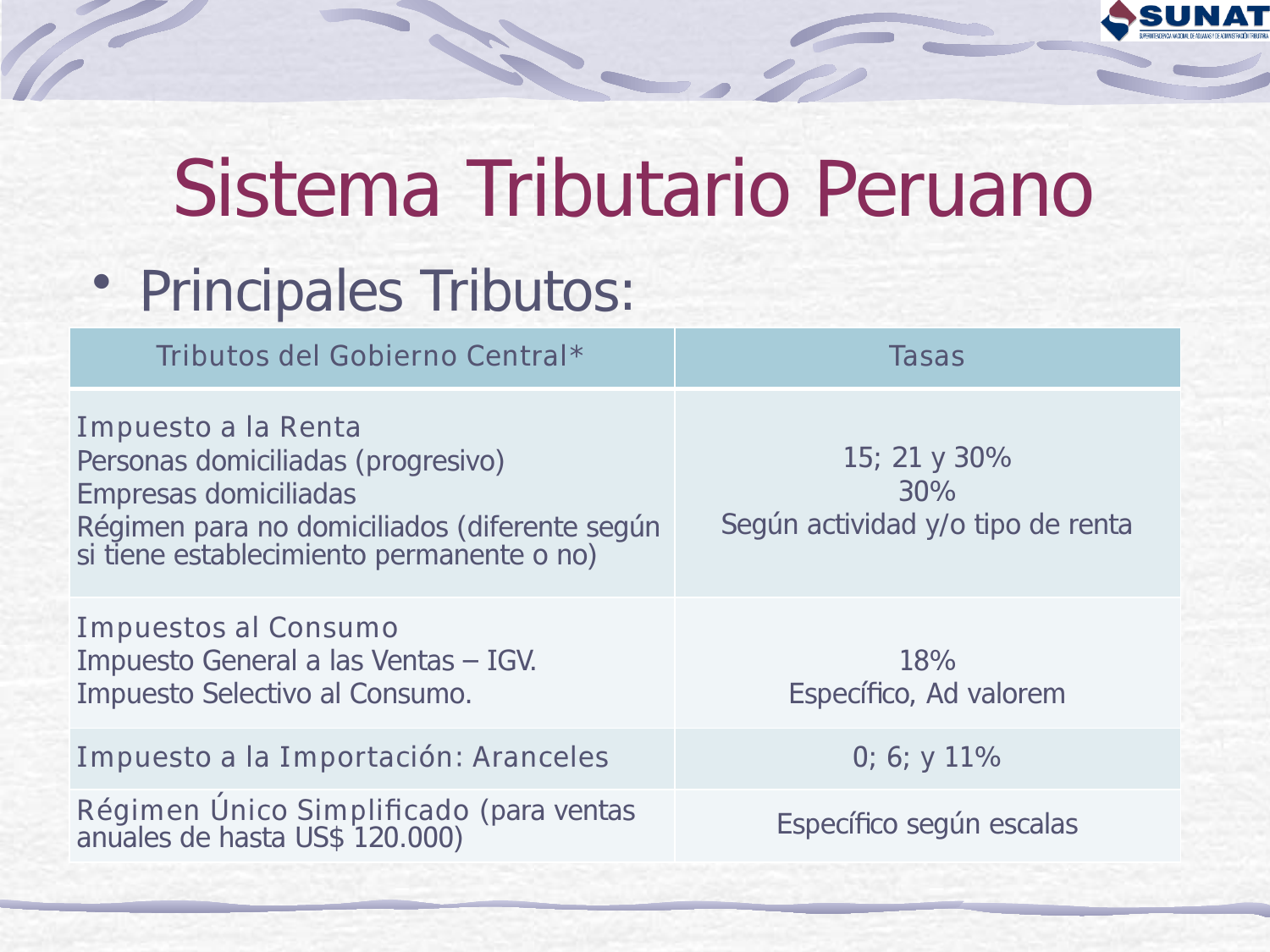

# Sistema Tributario Peruano
Principales Tributos:
| Tributos del Gobierno Central\* | Tasas |
| --- | --- |
| Impuesto a la Renta Personas domiciliadas (progresivo) Empresas domiciliadas Régimen para no domiciliados (diferente según si tiene establecimiento permanente o no) | 15; 21 y 30% 30% Según actividad y/o tipo de renta |
| Impuestos al Consumo Impuesto General a las Ventas – IGV. Impuesto Selectivo al Consumo. | 18% Específico, Ad valorem |
| Impuesto a la Importación: Aranceles | 0; 6; y 11% |
| Régimen Único Simplificado (para ventas anuales de hasta US$ 120.000) | Específico según escalas |